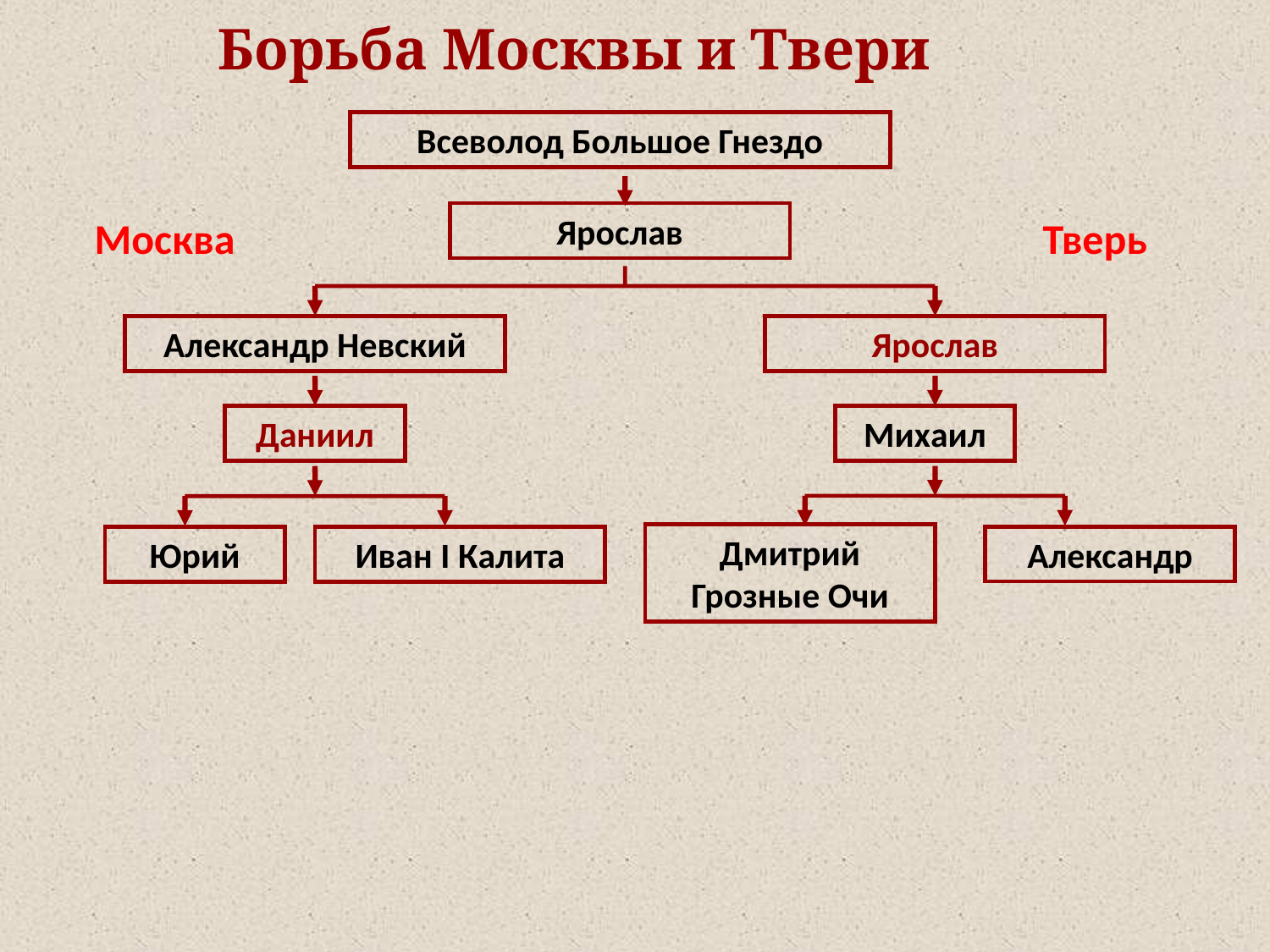

Борьба Москвы и Твери
Всеволод Большое Гнездо

Ярослав
Москва
Тверь

Александр Невский
Ярослав

Михаил

Дмитрий Грозные Очи
Александр

Юрий
Иван I Калита

Даниил